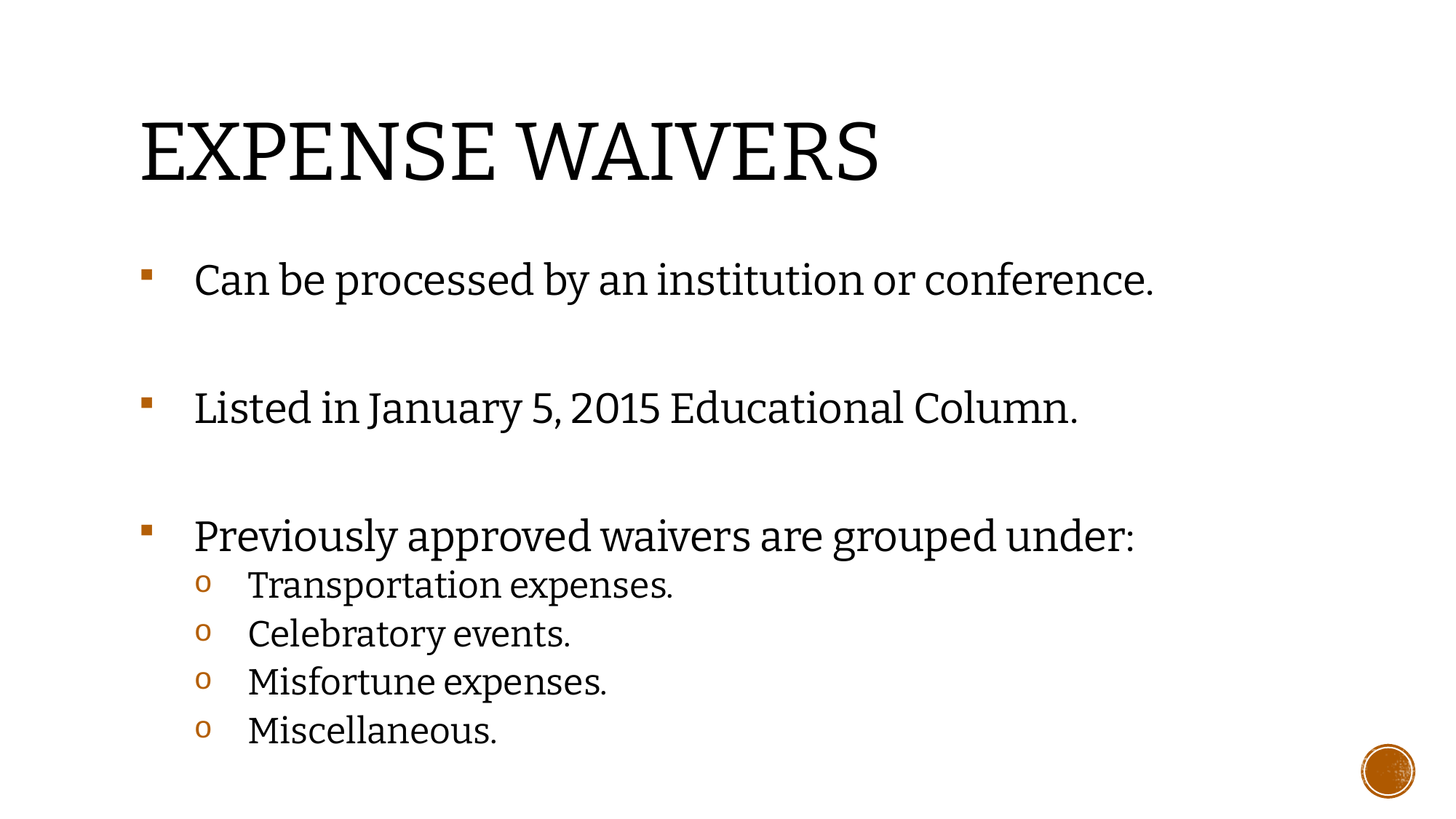

# Expense waivers
Can be processed by an institution or conference.

Listed in January 5, 2015 Educational Column.

Previously approved waivers are grouped under:
Transportation expenses.
Celebratory events.
Misfortune expenses.
Miscellaneous.